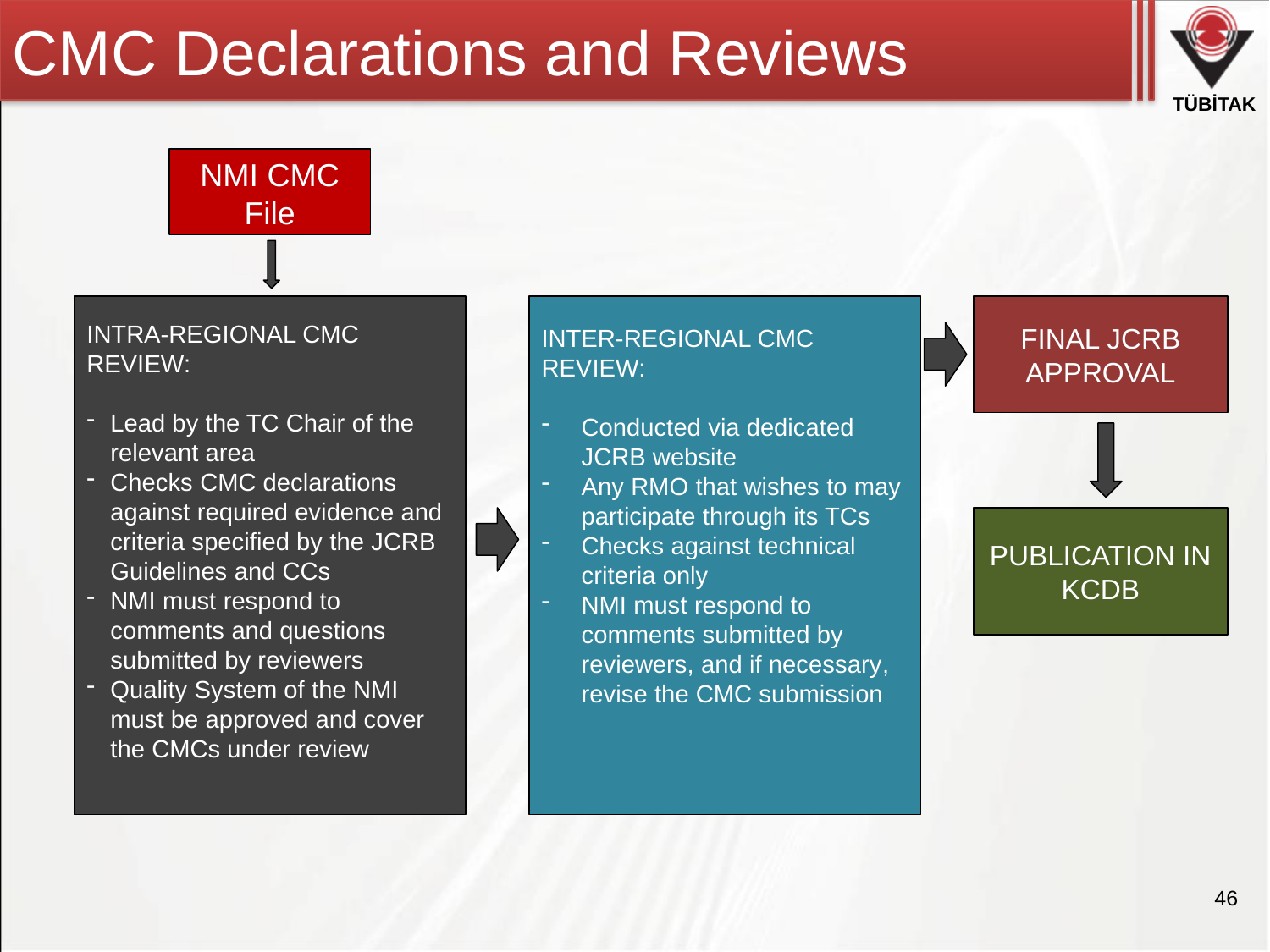

CMC Declarations and Reviews
NMI CMC File

INTRA-REGIONAL CMC REVIEW:

Lead by the TC Chair of the relevant area
Checks CMC declarations against required evidence and criteria specified by the JCRB Guidelines and CCs
NMI must respond to comments and questions submitted by reviewers
Quality System of the NMI must be approved and cover the CMCs under review

INTER-REGIONAL CMC REVIEW:

Conducted via dedicated JCRB website
Any RMO that wishes to may participate through its TCs
Checks against technical criteria only
NMI must respond to comments submitted by reviewers, and if necessary, revise the CMC submission

FINAL JCRB APPROVAL

PUBLICATION IN KCDB
46